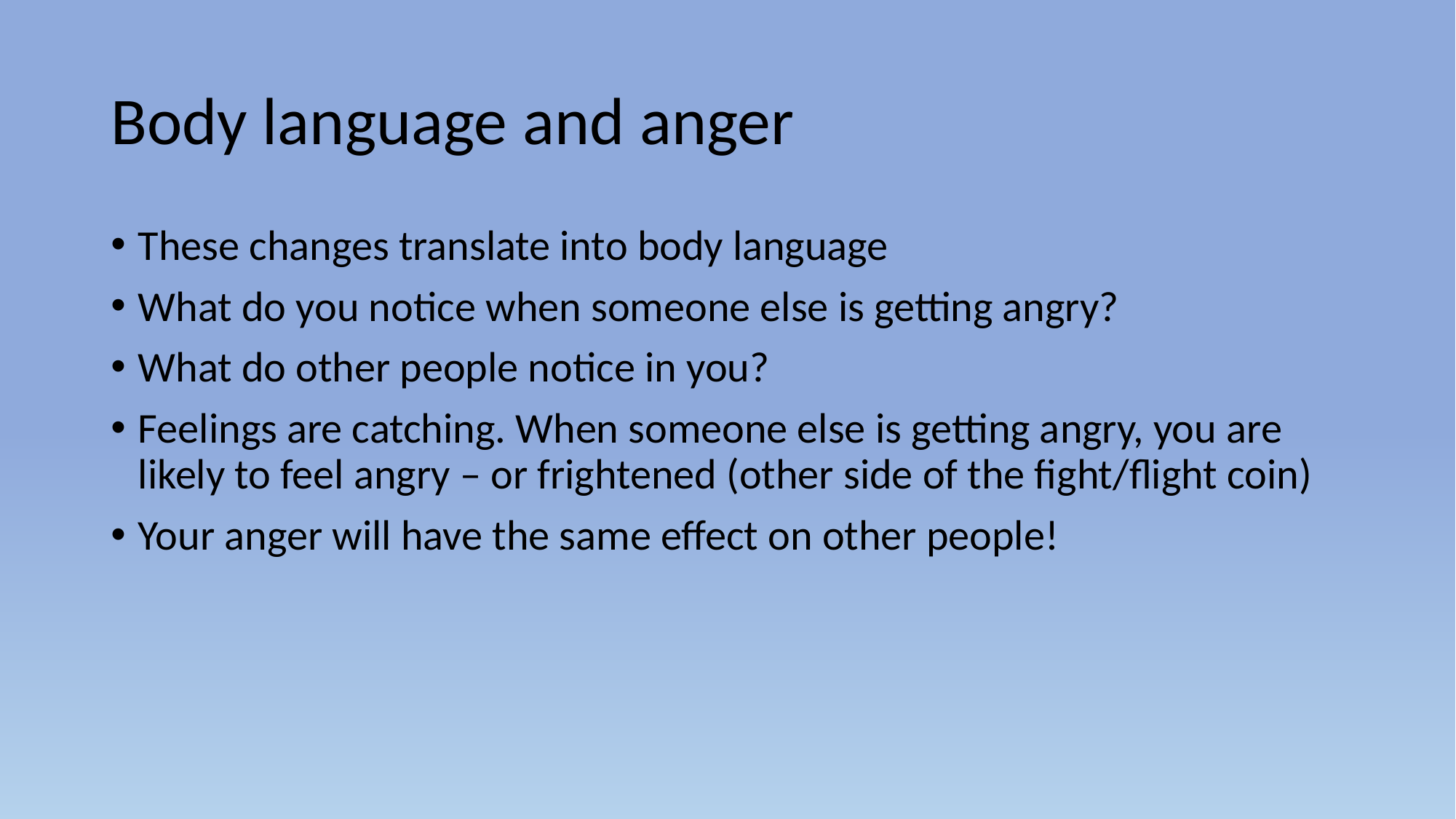

# Body language and anger
These changes translate into body language
What do you notice when someone else is getting angry?
What do other people notice in you?
Feelings are catching. When someone else is getting angry, you are likely to feel angry – or frightened (other side of the fight/flight coin)
Your anger will have the same effect on other people!